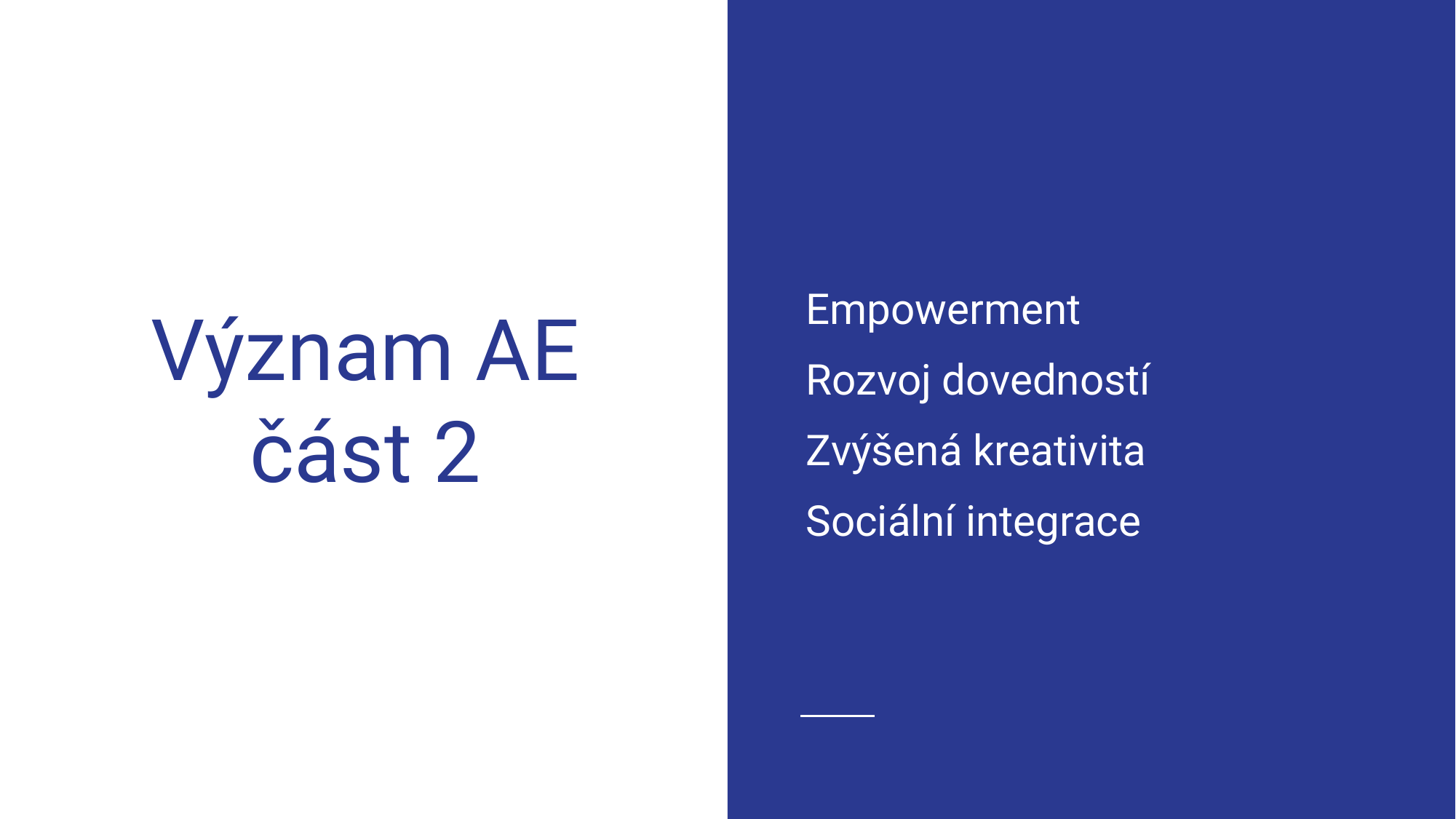

Empowerment
Rozvoj dovedností
Zvýšená kreativita
Sociální integrace
# Význam AE část 2